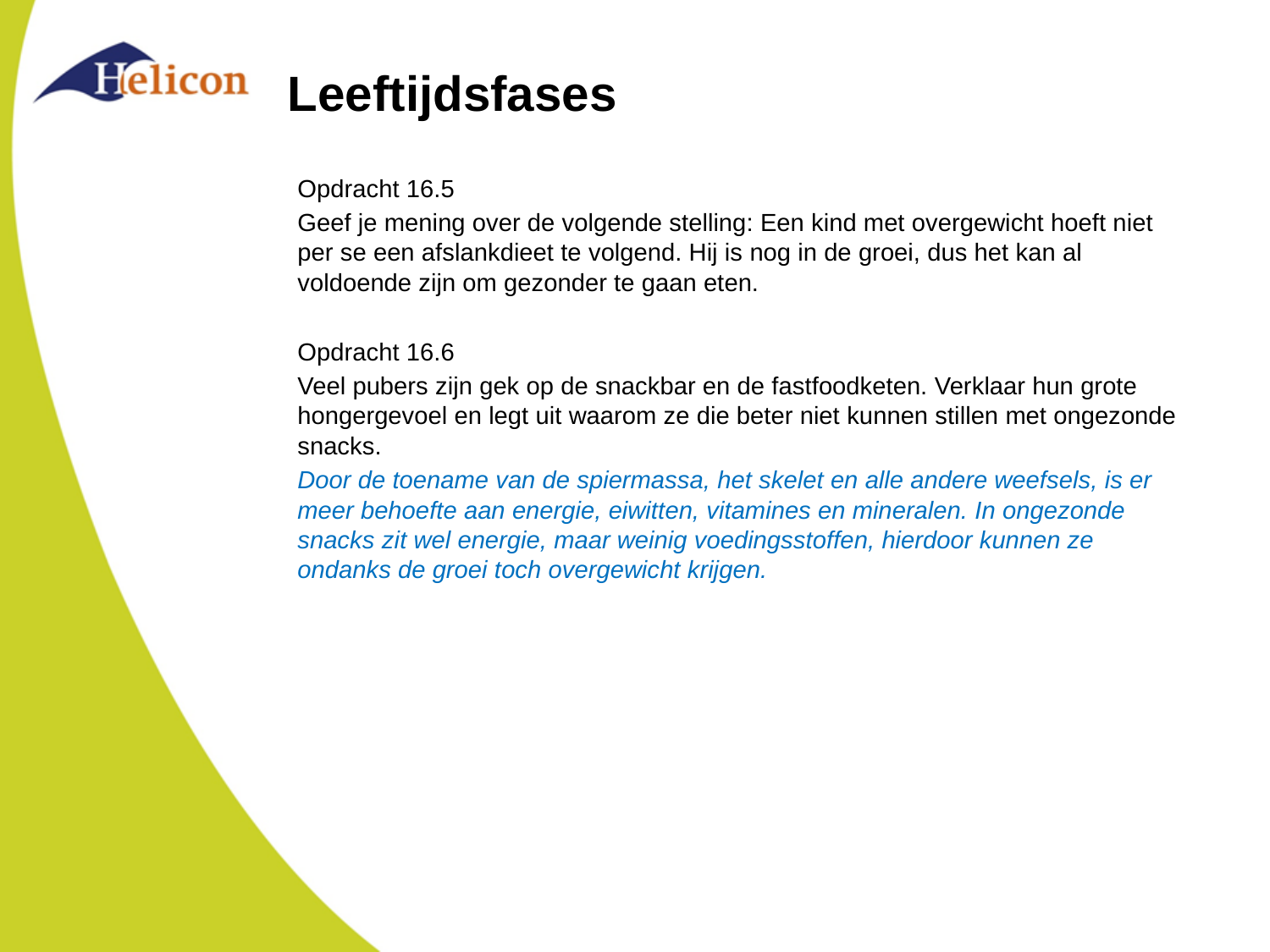

# Leeftijdsfases
Opdracht 16.5
Geef je mening over de volgende stelling: Een kind met overgewicht hoeft niet per se een afslankdieet te volgend. Hij is nog in de groei, dus het kan al voldoende zijn om gezonder te gaan eten.

Opdracht 16.6
Veel pubers zijn gek op de snackbar en de fastfoodketen. Verklaar hun grote hongergevoel en legt uit waarom ze die beter niet kunnen stillen met ongezonde snacks.
Door de toename van de spiermassa, het skelet en alle andere weefsels, is er meer behoefte aan energie, eiwitten, vitamines en mineralen. In ongezonde snacks zit wel energie, maar weinig voedingsstoffen, hierdoor kunnen ze ondanks de groei toch overgewicht krijgen.